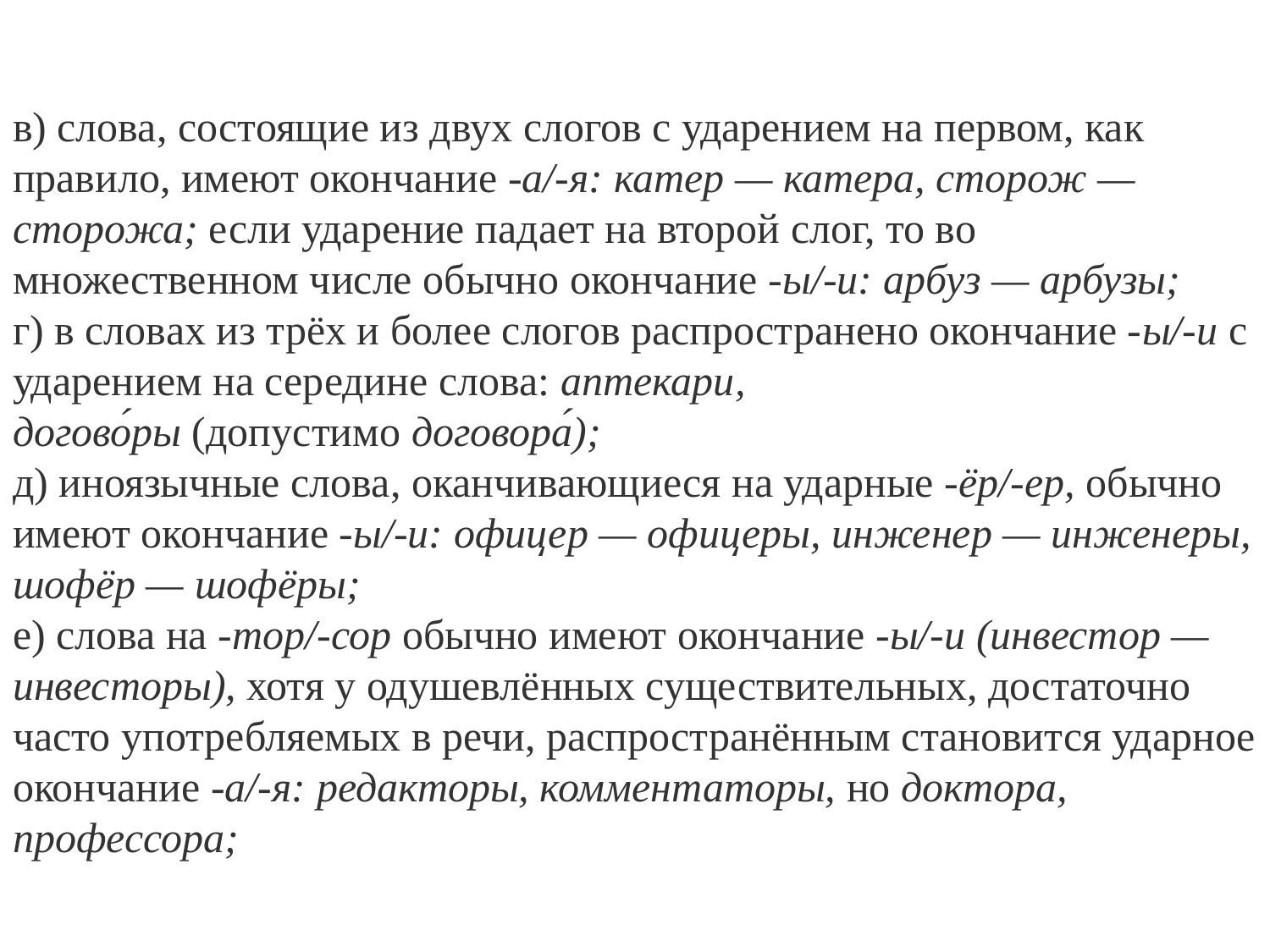

в) слова, состоящие из двух слогов с ударением на первом, как правило, имеют окончание -а/-я: катер — катера, сторож — сторожа; если ударение падает на второй слог, то во множественном числе обычно окончание -ы/-и: арбуз — арбузы;
г) в словах из трёх и более слогов распространено окончание -ы/-и с ударением на середине слова: аптекари,
догово́ры (допустимо договора́);
д) иноязычные слова, оканчивающиеся на ударные -ёр/-ер, обычно имеют окончание -ы/-и: офицер — офицеры, инженер — инженеры, шофёр — шофёры;
е) слова на -тор/-сор обычно имеют окончание -ы/-и (инвестор — инвесторы), хотя у одушевлённых существительных, достаточно часто употребляемых в речи, распространённым становится ударное окончание -а/-я: редакторы, комментаторы, но доктора, профессора;